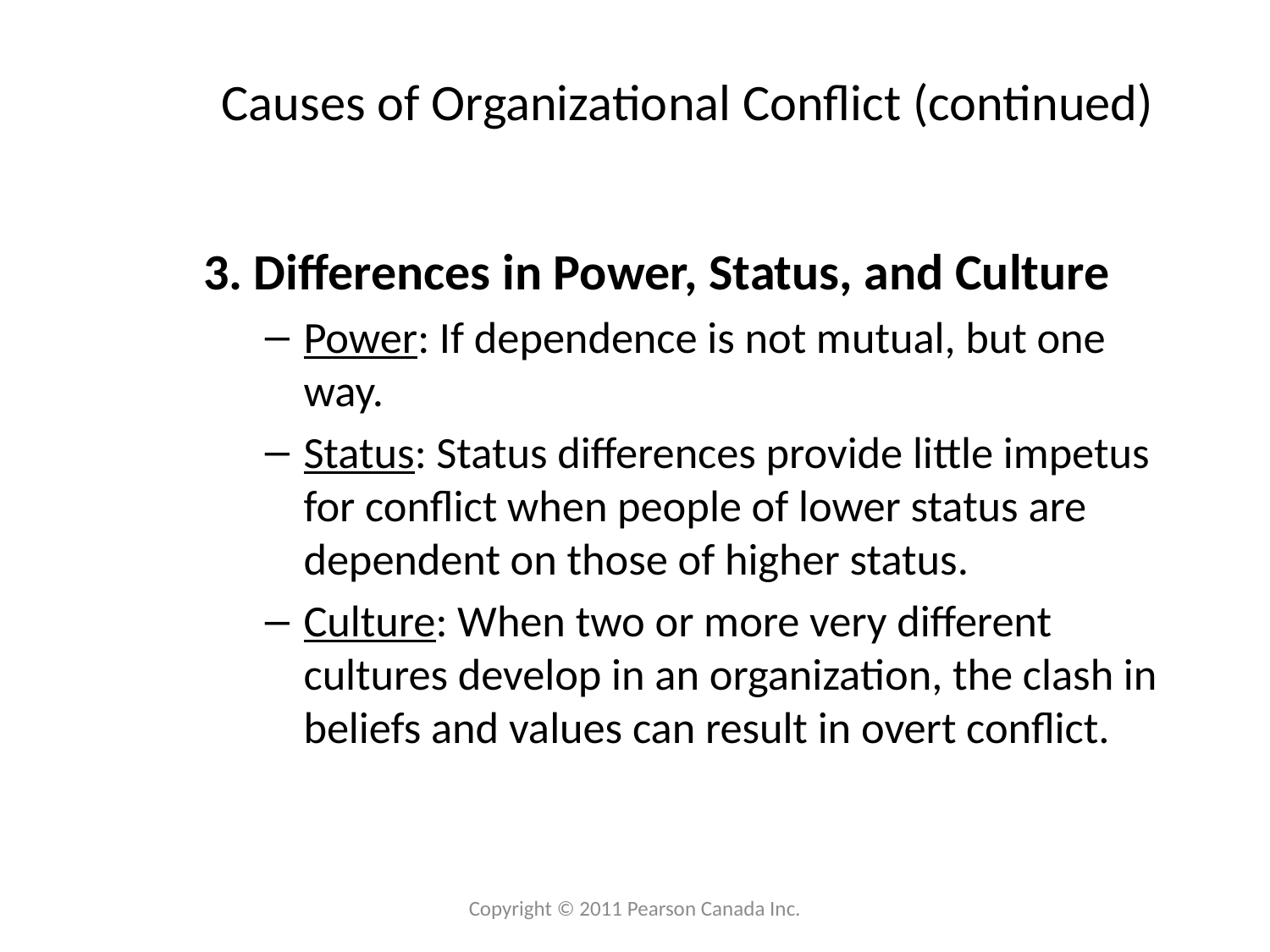

# Causes of Organizational Conflict (continued)
3. Differences in Power, Status, and Culture
Power: If dependence is not mutual, but one way.
Status: Status differences provide little impetus for conflict when people of lower status are dependent on those of higher status.
Culture: When two or more very different cultures develop in an organization, the clash in beliefs and values can result in overt conflict.
Copyright © 2011 Pearson Canada Inc.